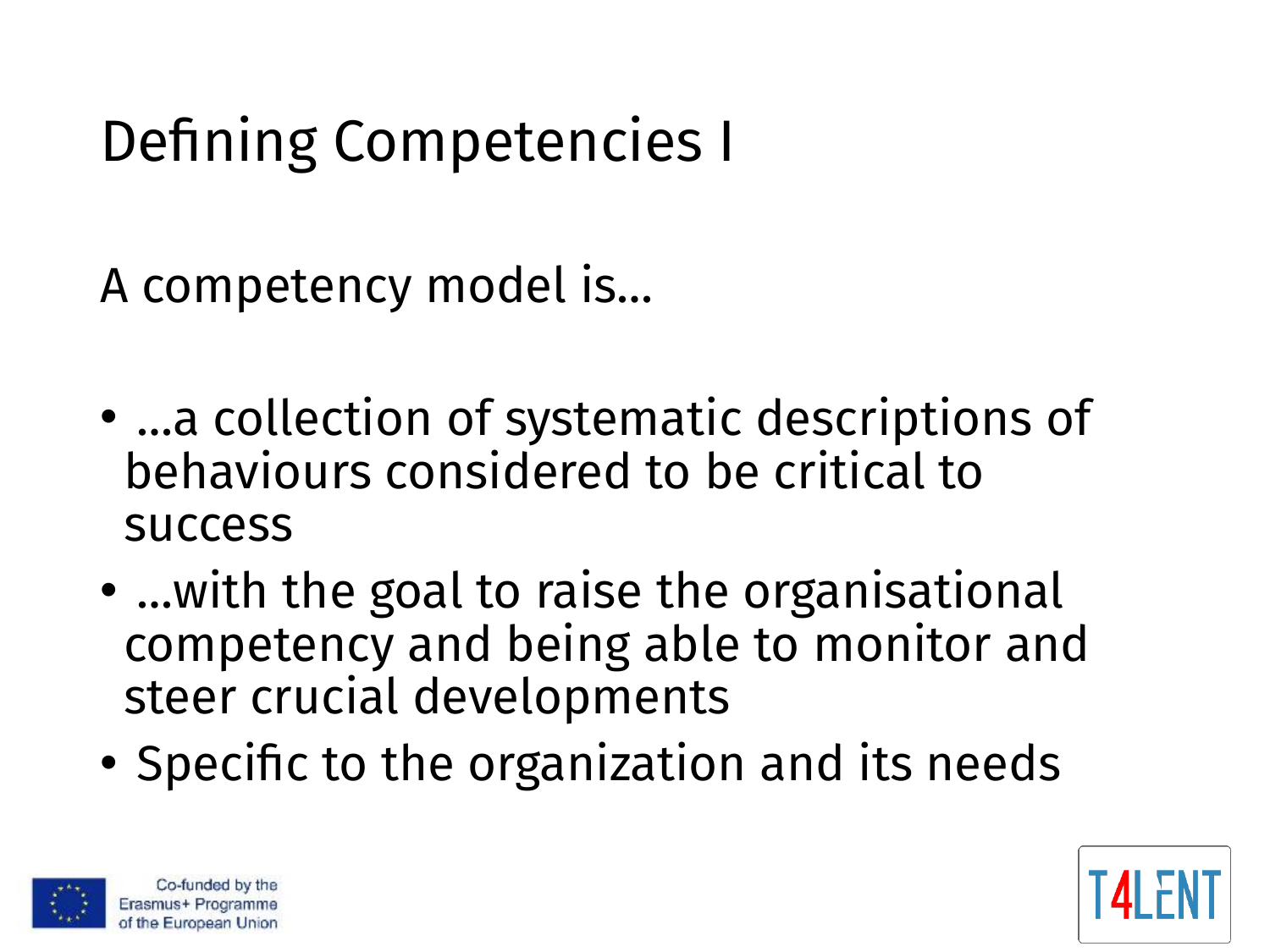

# Defining Competencies I
A competency model is…

 …a collection of systematic descriptions of behaviours considered to be critical to success
 …with the goal to raise the organisational competency and being able to monitor and steer crucial developments
 Specific to the organization and its needs